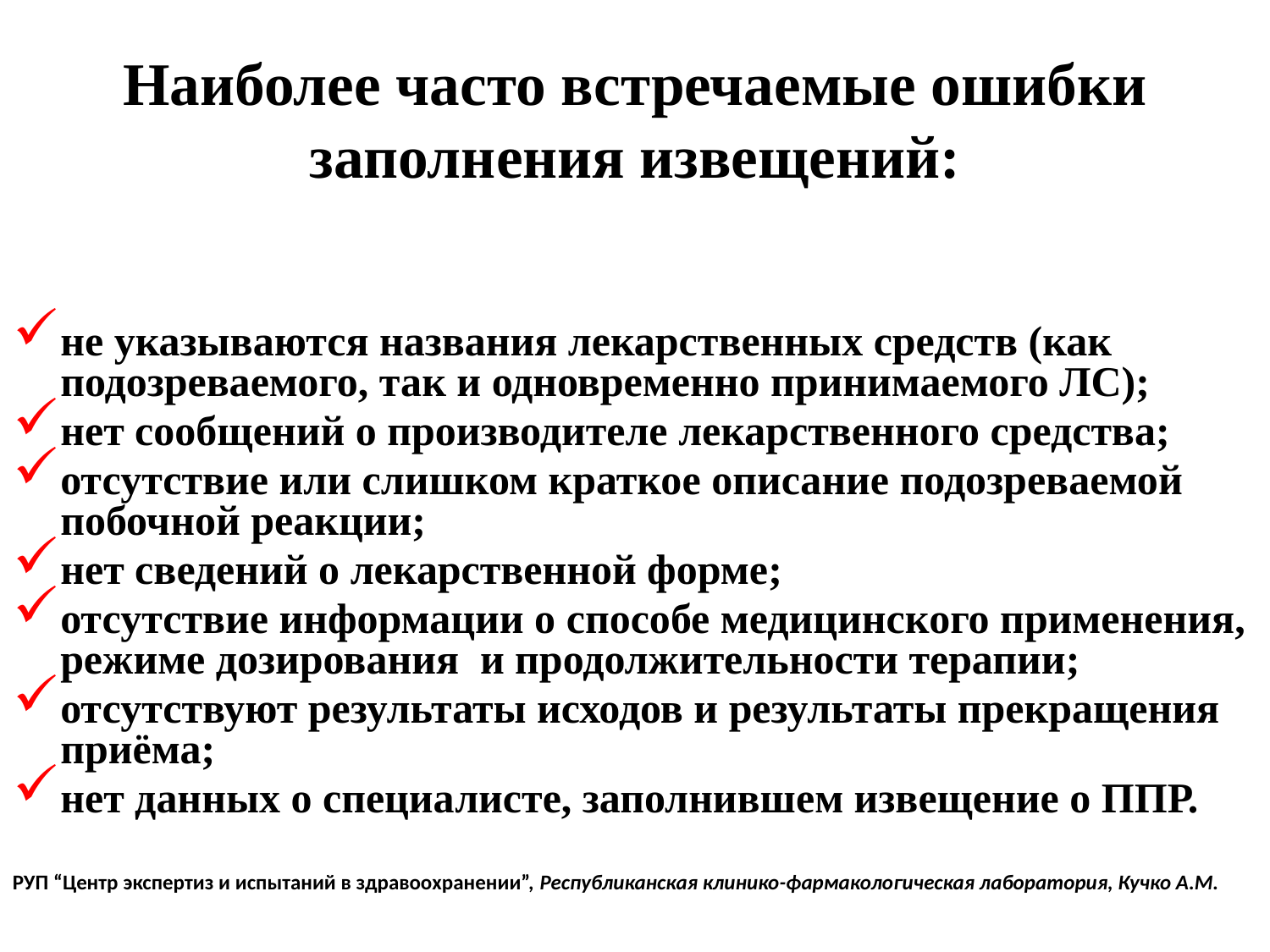

Наиболее часто встречаемые ошибки заполнения извещений:
не указываются названия лекарственных средств (как подозреваемого, так и одновременно принимаемого ЛС);
нет сообщений о производителе лекарственного средства;
отсутствие или слишком краткое описание подозреваемой побочной реакции;
нет сведений о лекарственной форме;
отсутствие информации о способе медицинского применения, режиме дозирования  и продолжительности терапии;
отсутствуют результаты исходов и результаты прекращения приёма;
нет данных о специалисте, заполнившем извещение о ППР.

РУП “Центр экспертиз и испытаний в здравоохранении”, Республиканская клинико-фармакологическая лаборатория, Кучко А.М.